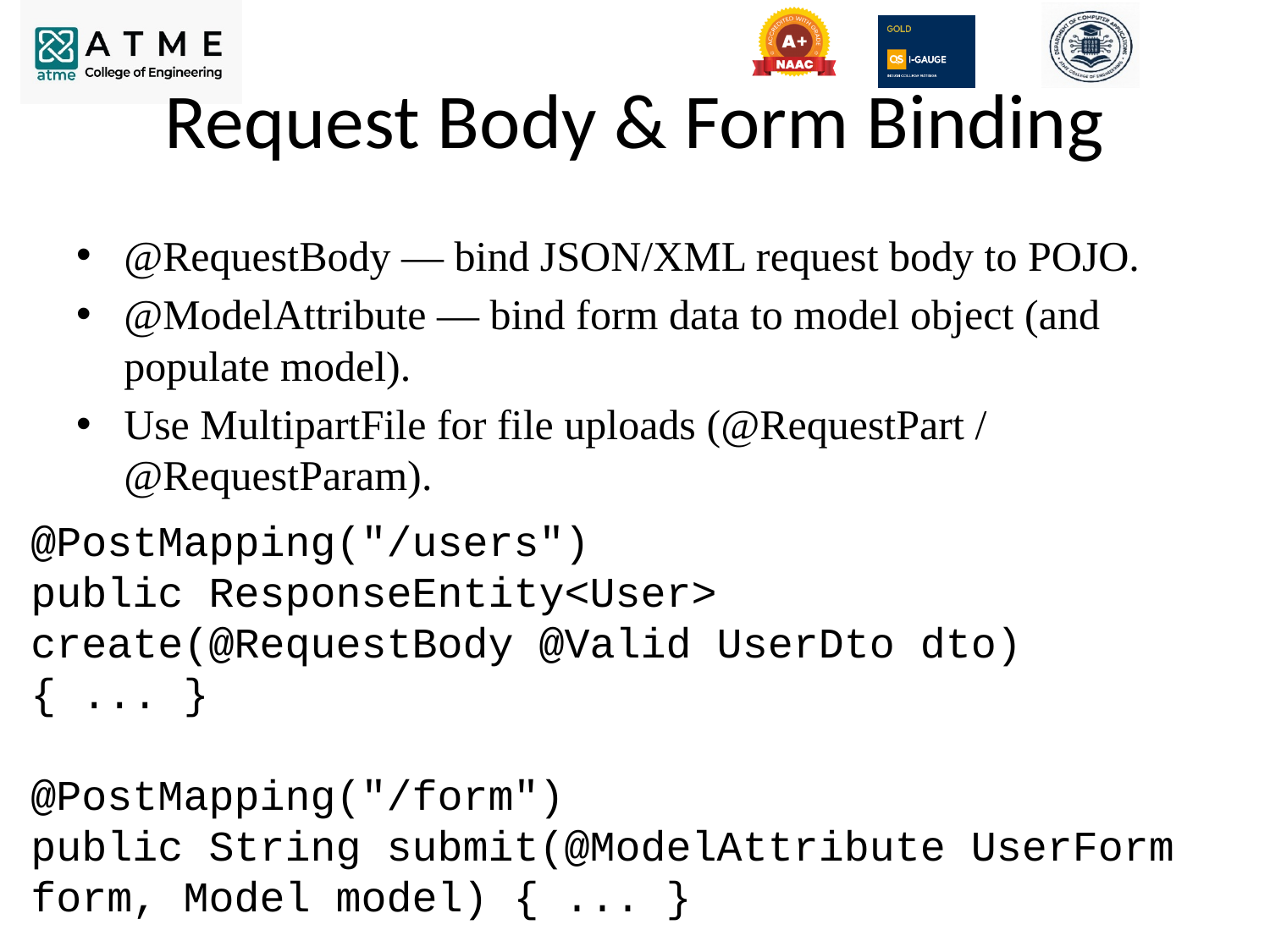

# Request Body & Form Binding
@RequestBody — bind JSON/XML request body to POJO.
@ModelAttribute — bind form data to model object (and populate model).
Use MultipartFile for file uploads (@RequestPart / @RequestParam).
@PostMapping("/users")
public ResponseEntity<User> create(@RequestBody @Valid UserDto dto) { ... }

@PostMapping("/form")
public String submit(@ModelAttribute UserForm form, Model model) { ... }